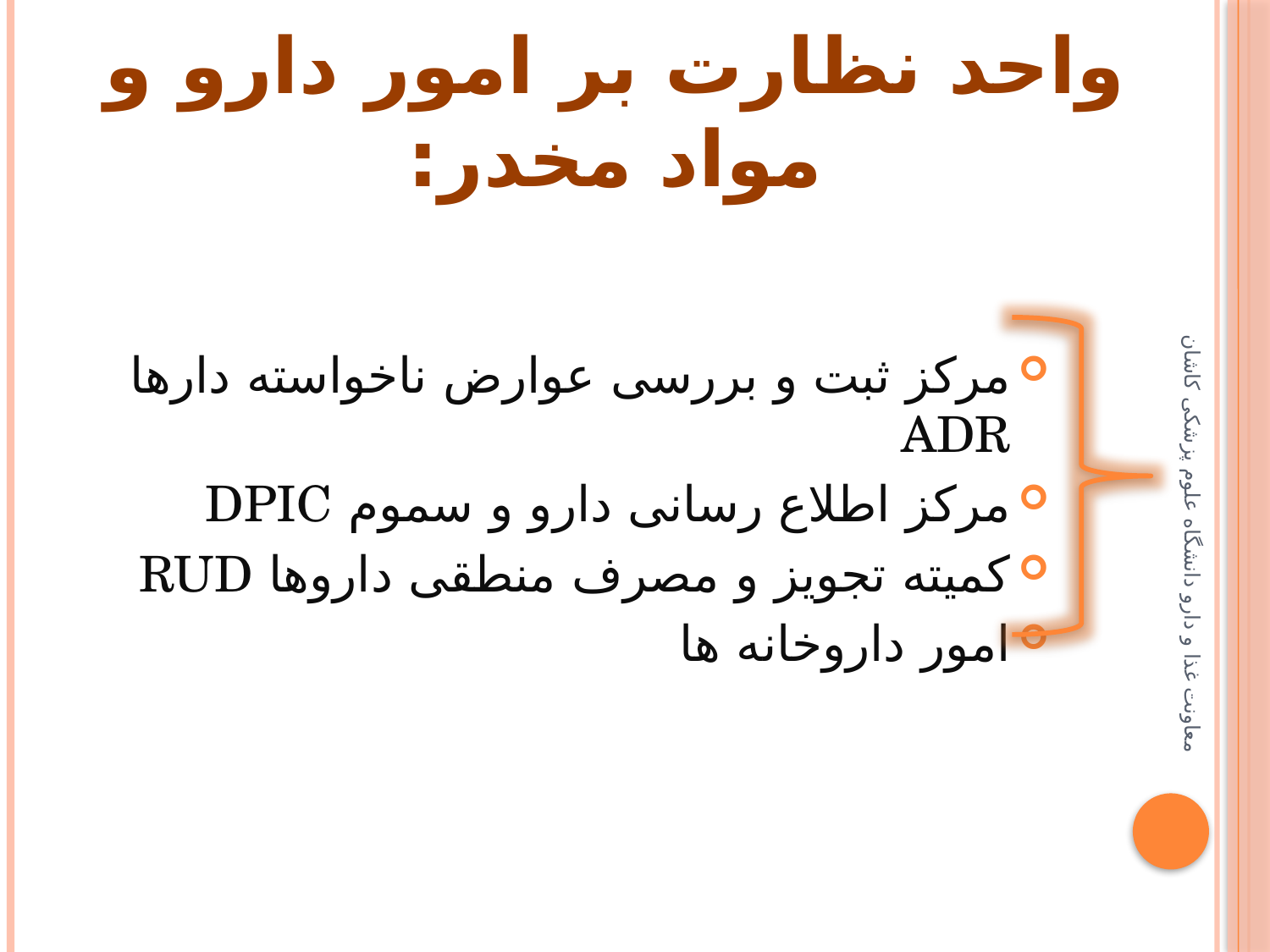

# واحد نظارت بر امور دارو و مواد مخدر:

مرکز ثبت و بررسی عوارض ناخواسته دارها ADR
مرکز اطلاع رسانی دارو و سموم DPIC
کميته تجويز و مصرف منطقی داروها RUD
امور داروخانه ها
معاونت غذا و دارو دانشگاه علوم پزشکی کاشان